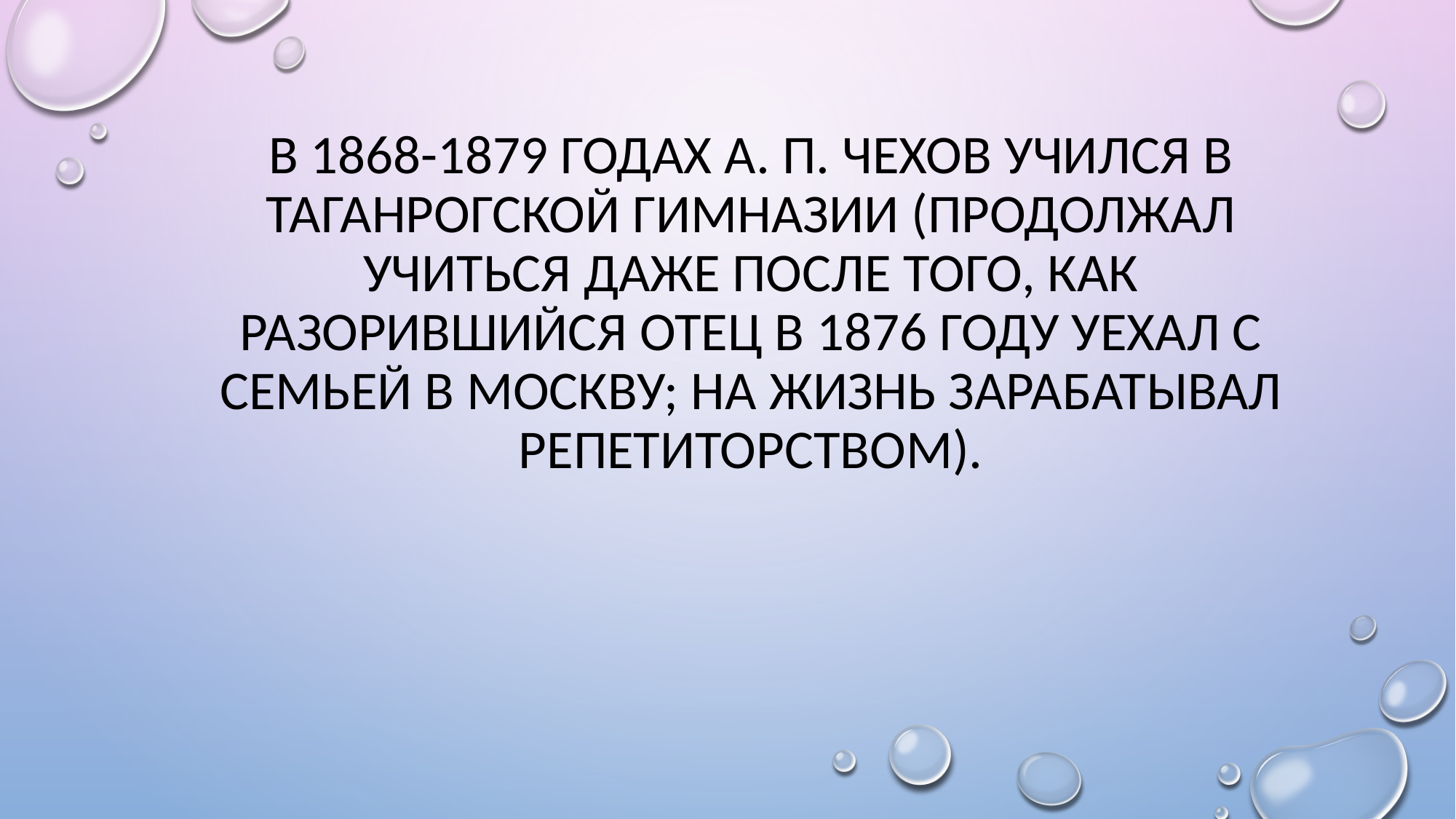

# В 1868-1879 годах А. П. Чехов учился в Таганрогской гимназии (продолжал учиться даже после того, как разорившийся отец в 1876 году уехал с семьей в Москву; на жизнь зарабатывал репетиторством).